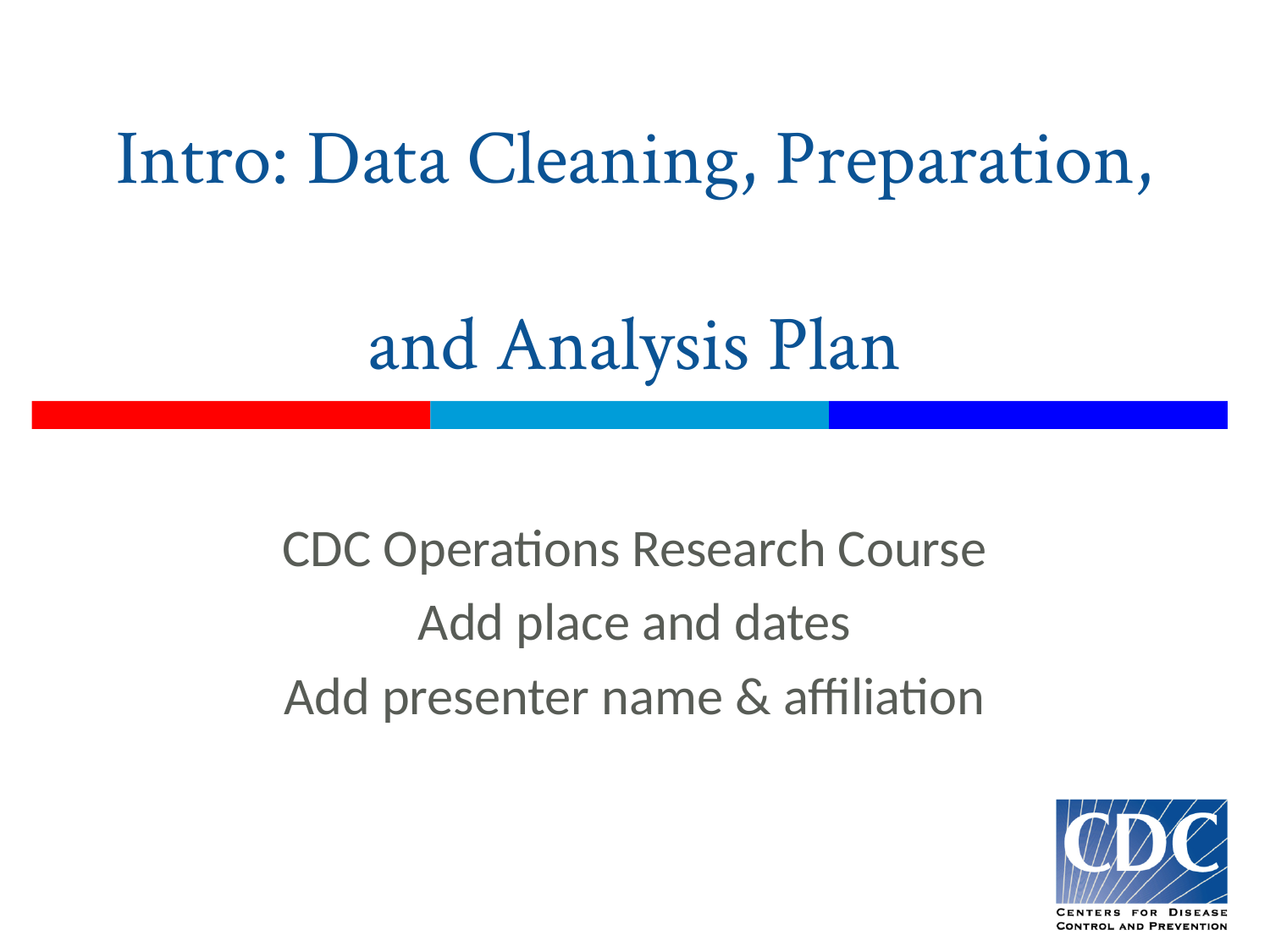

# Intro: Data Cleaning, Preparation, and Analysis Plan
CDC Operations Research Course
Add place and dates
Add presenter name & affiliation